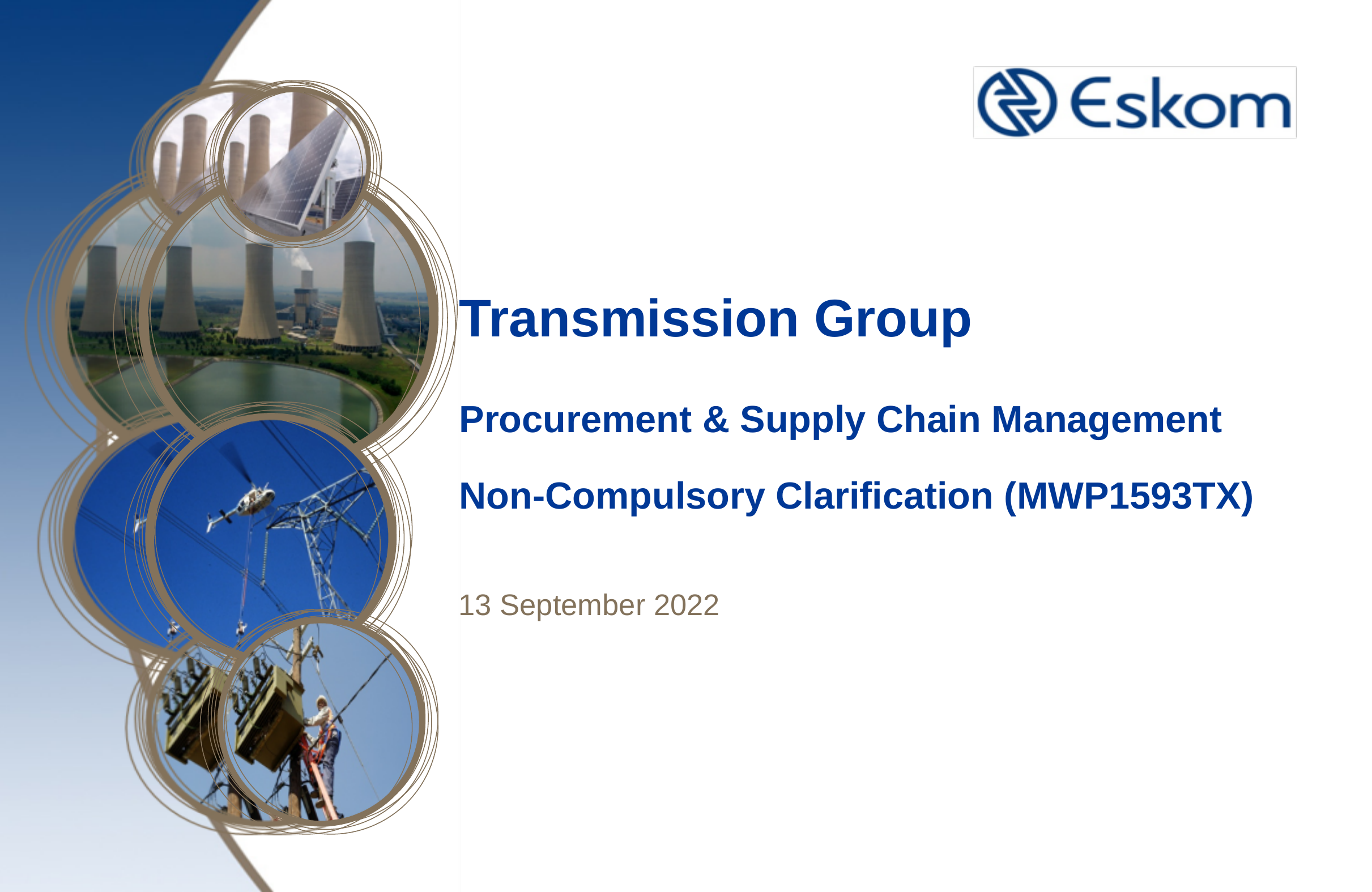

# Transmission Group Procurement & Supply Chain Management Non-Compulsory Clarification (MWP1593TX)
13 September 2022